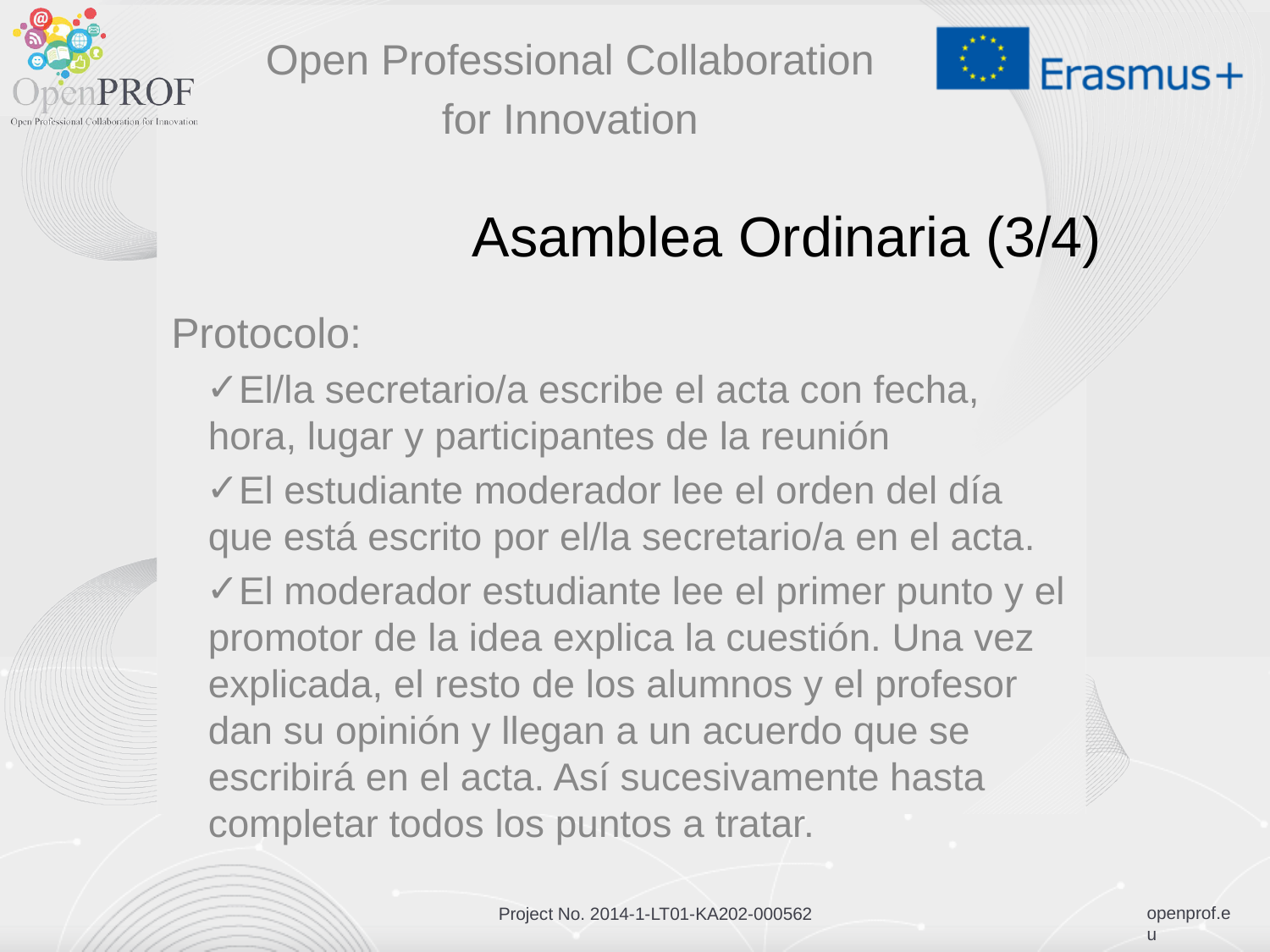

Open Professional Collaboration
for Innovation
# Asamblea Ordinaria (3/4)
Protocolo:
El/la secretario/a escribe el acta con fecha, hora, lugar y participantes de la reunión
El estudiante moderador lee el orden del día que está escrito por el/la secretario/a en el acta.
El moderador estudiante lee el primer punto y el promotor de la idea explica la cuestión. Una vez explicada, el resto de los alumnos y el profesor dan su opinión y llegan a un acuerdo que se escribirá en el acta. Así sucesivamente hasta completar todos los puntos a tratar.